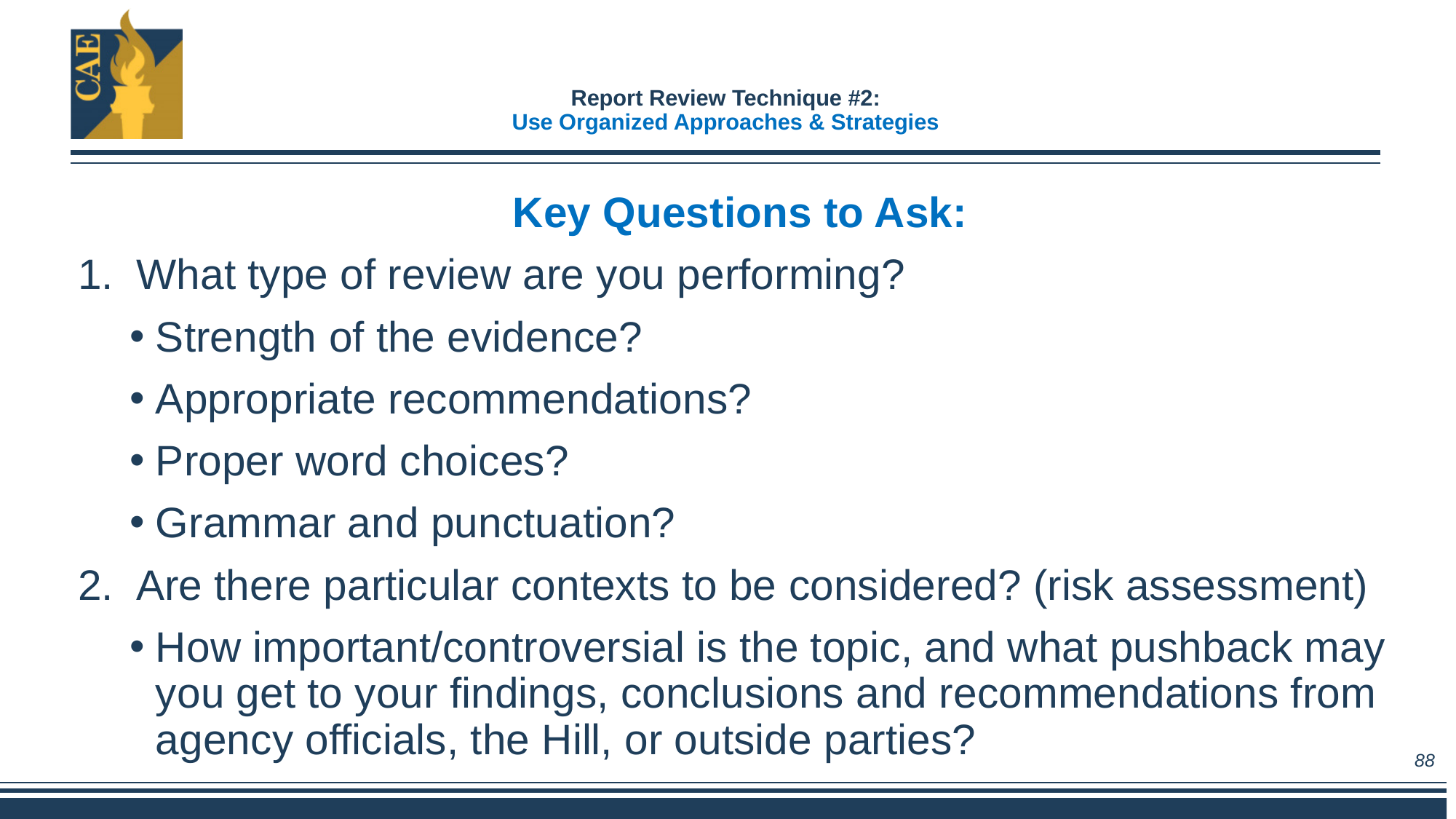

# Report Review Technique #2: Use Organized Approaches & Strategies
Key Questions to Ask:
What type of review are you performing?
Strength of the evidence?
Appropriate recommendations?
Proper word choices?
Grammar and punctuation?
Are there particular contexts to be considered? (risk assessment)
How important/controversial is the topic, and what pushback may you get to your findings, conclusions and recommendations from agency officials, the Hill, or outside parties?

88